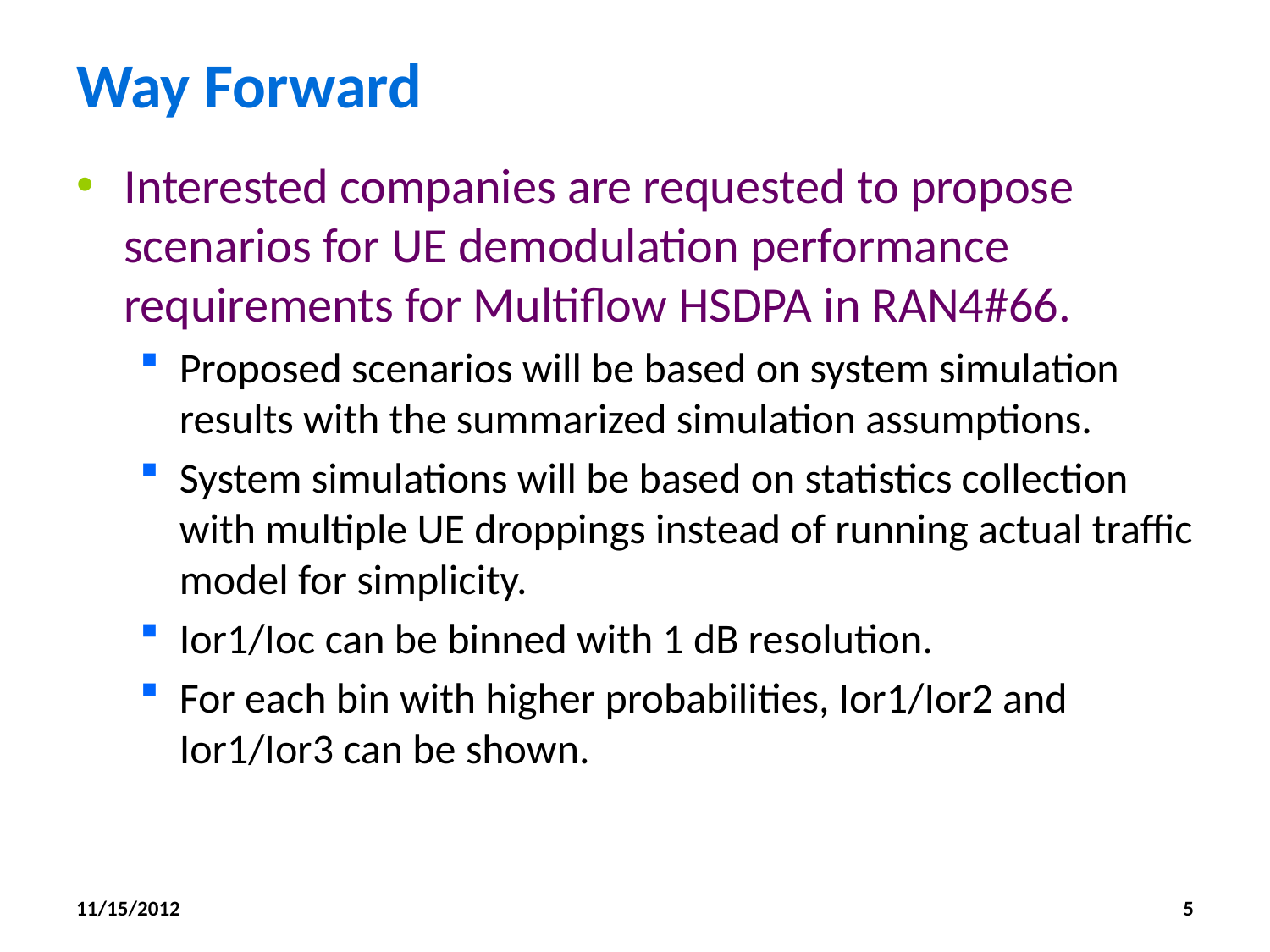

# Way Forward
Interested companies are requested to propose scenarios for UE demodulation performance requirements for Multiflow HSDPA in RAN4#66.
Proposed scenarios will be based on system simulation results with the summarized simulation assumptions.
System simulations will be based on statistics collection with multiple UE droppings instead of running actual traffic model for simplicity.
Ior1/Ioc can be binned with 1 dB resolution.
For each bin with higher probabilities, Ior1/Ior2 and Ior1/Ior3 can be shown.

11/15/2012
5